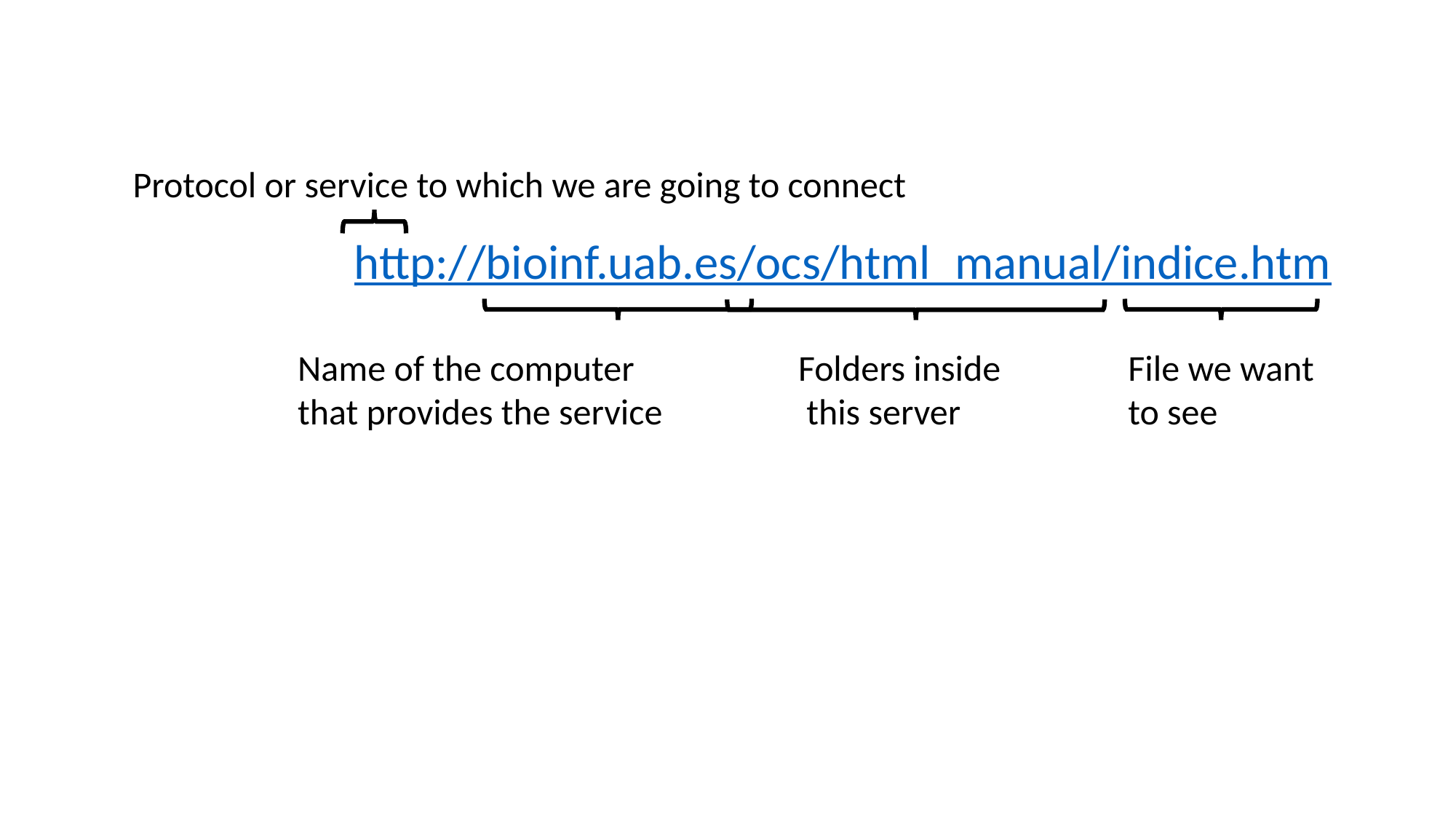

Protocol or service to which we are going to connect

http://bioinf.uab.es/ocs/html_manual/indice.htm

File we want
to see

Name of the computer
that provides the service

Folders inside
 this server